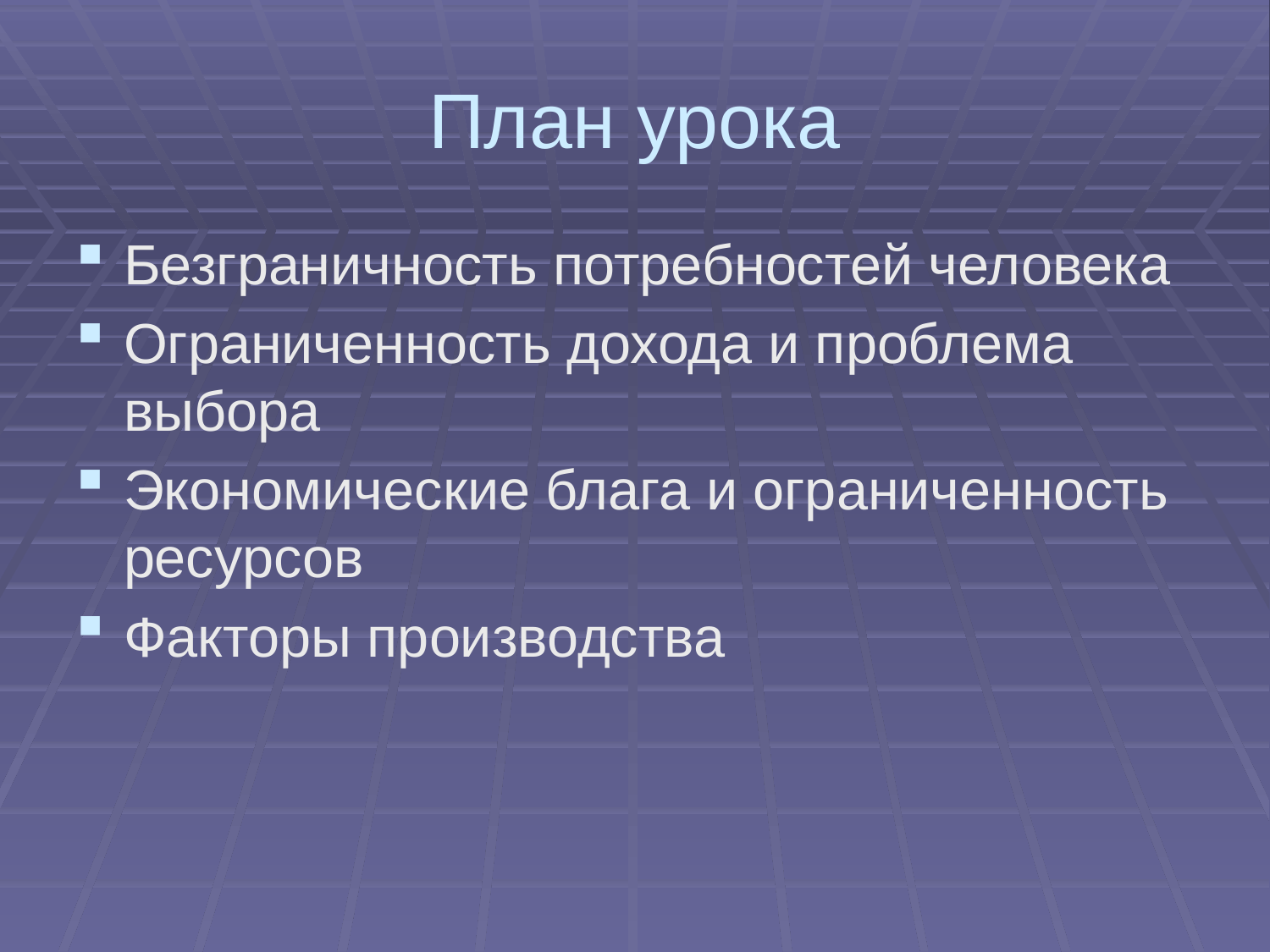

# План урока
Безграничность потребностей человека
Ограниченность дохода и проблема выбора
Экономические блага и ограниченность ресурсов
Факторы производства